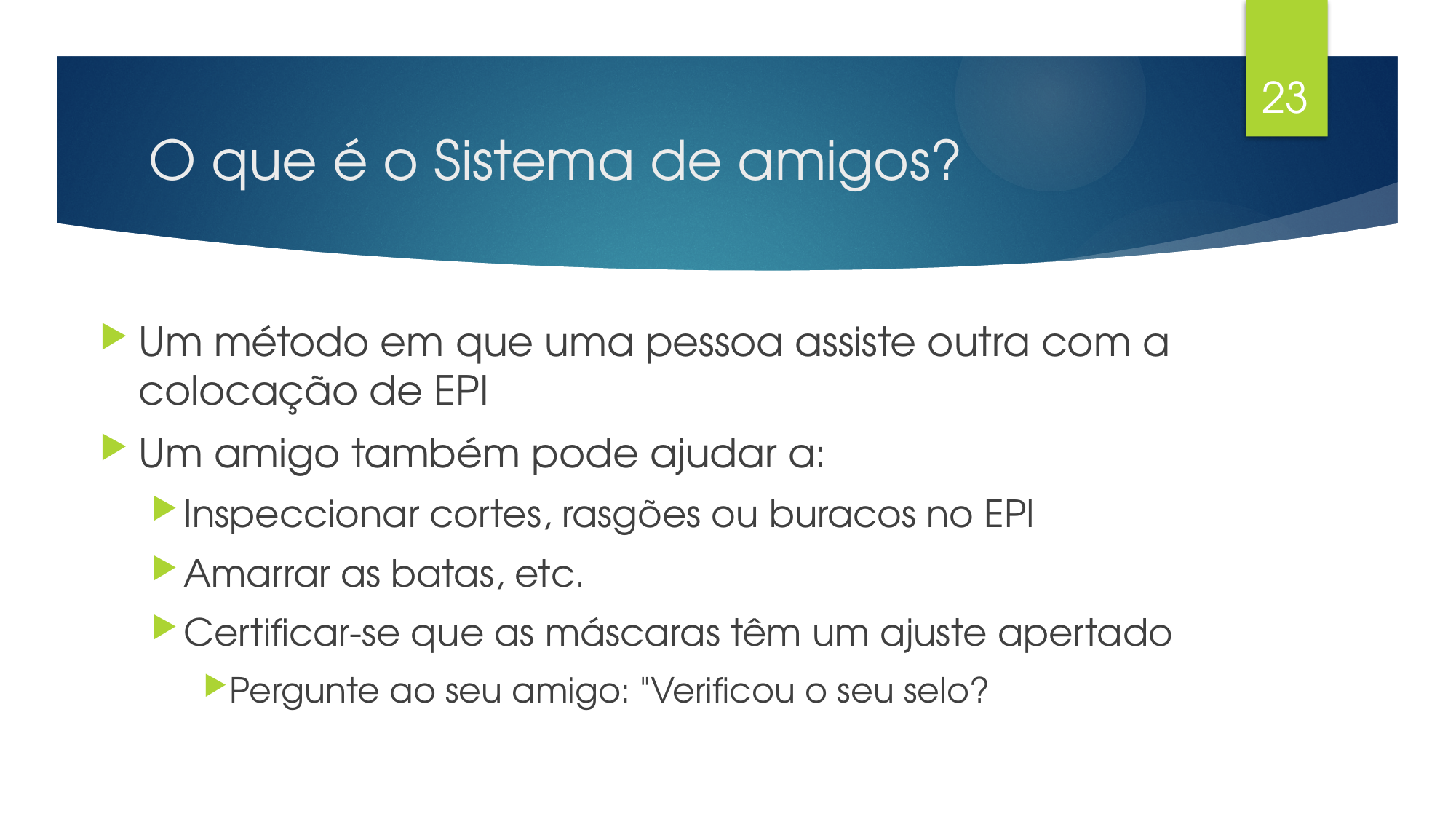

23
# O que é o Sistema de amigos?
Um método em que uma pessoa assiste outra com a colocação de EPI
Um amigo também pode ajudar a:
Inspeccionar cortes, rasgões ou buracos no EPI
Amarrar as batas, etc.
Certificar-se que as máscaras têm um ajuste apertado
Pergunte ao seu amigo: "Verificou o seu selo?